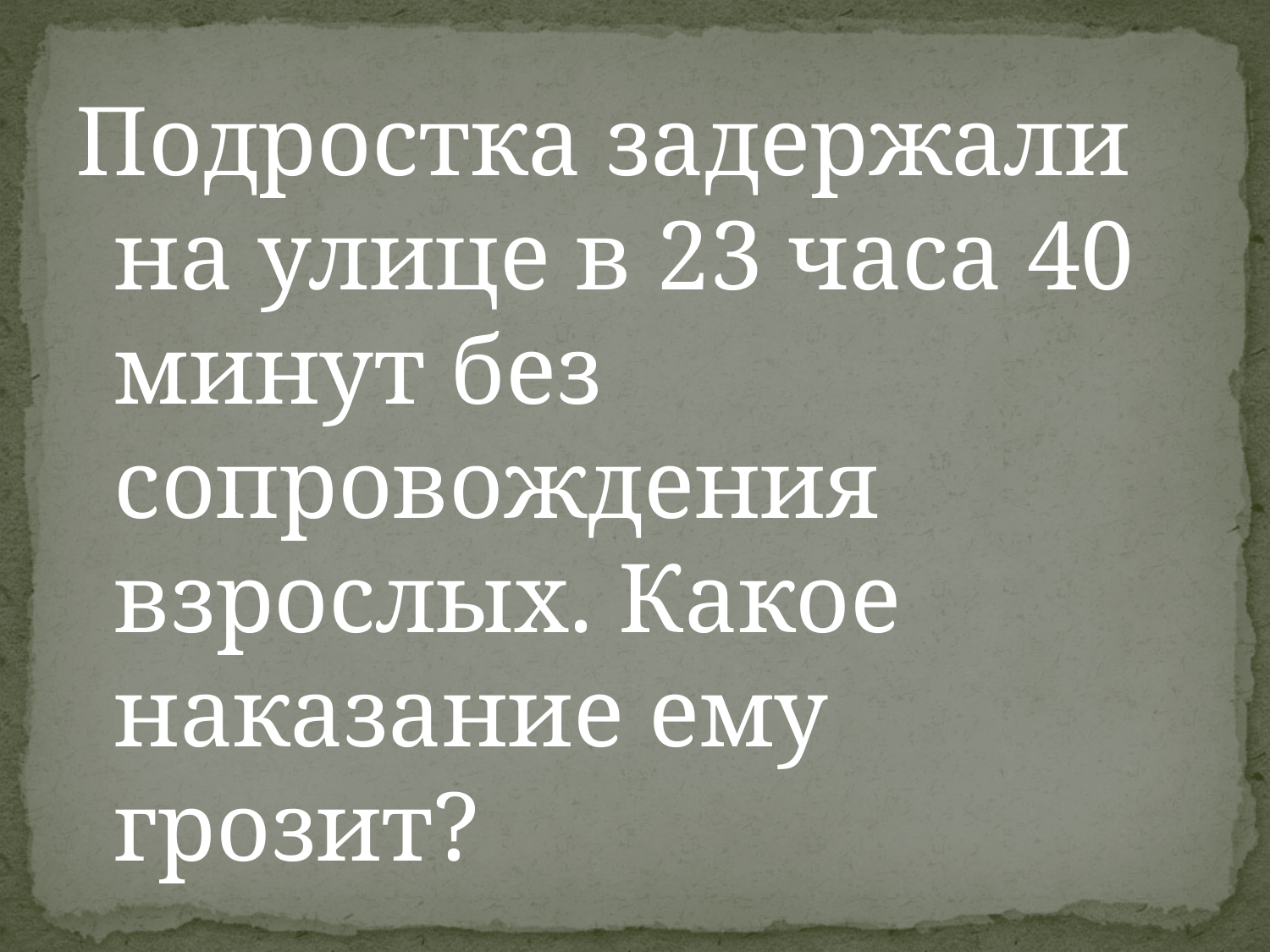

Подростка задержали на улице в 23 часа 40 минут без сопровождения взрослых. Какое наказание ему грозит?